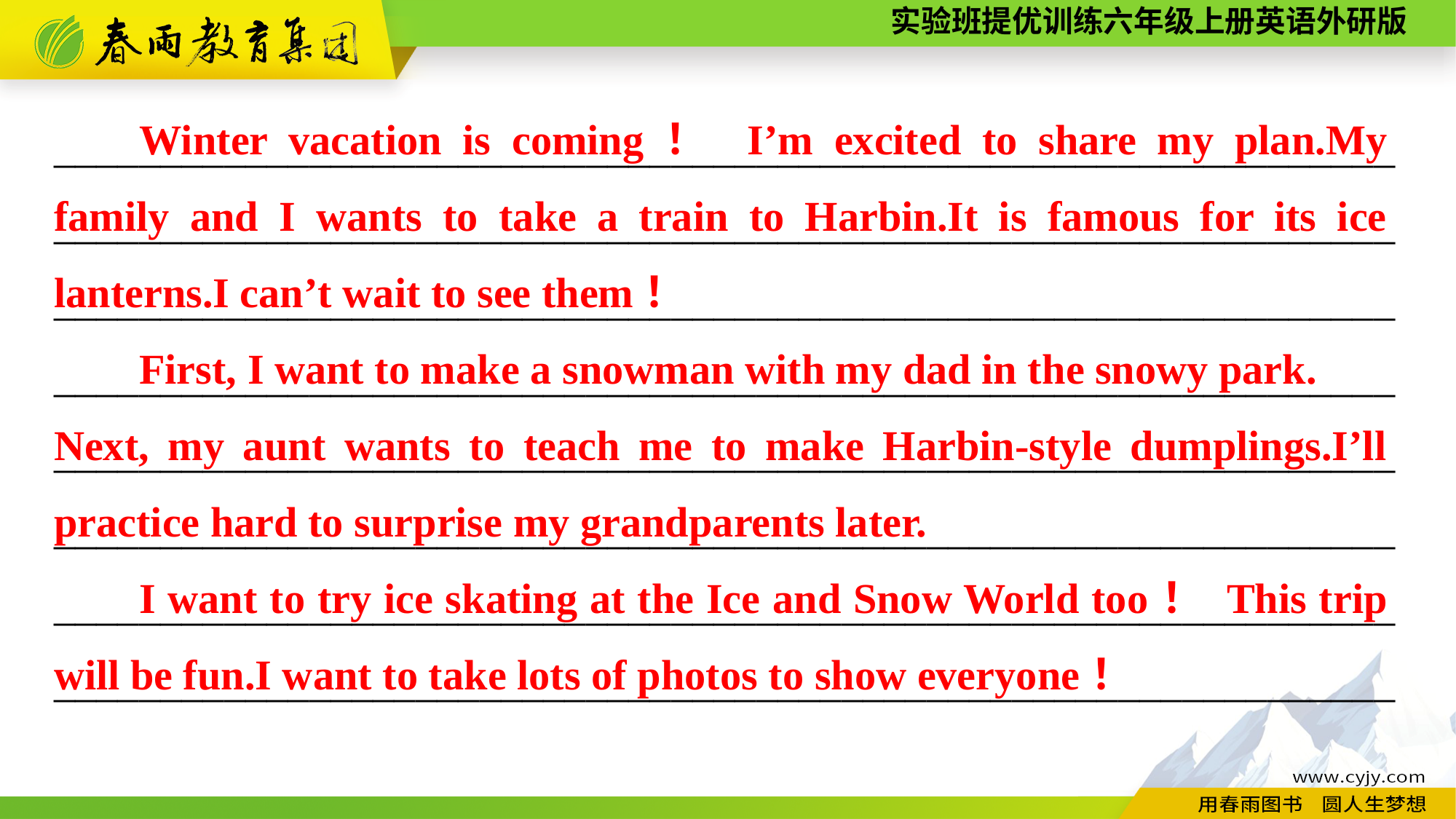

Winter vacation is coming！ I’m excited to share my plan.My family and I wants to take a train to Harbin.It is famous for its ice lanterns.I can’t wait to see them！
First, I want to make a snowman with my dad in the snowy park.
Next, my aunt wants to teach me to make Harbin-style dumplings.I’ll practice hard to surprise my grandparents later.
I want to try ice skating at the Ice and Snow World too！ This trip will be fun.I want to take lots of photos to show everyone！
________________________________________________________________________________________________________________________________________________________________________________________________________________________________________________________________________________________________________________________________________________________________________________________________________________________________________________________________________________________________________________________